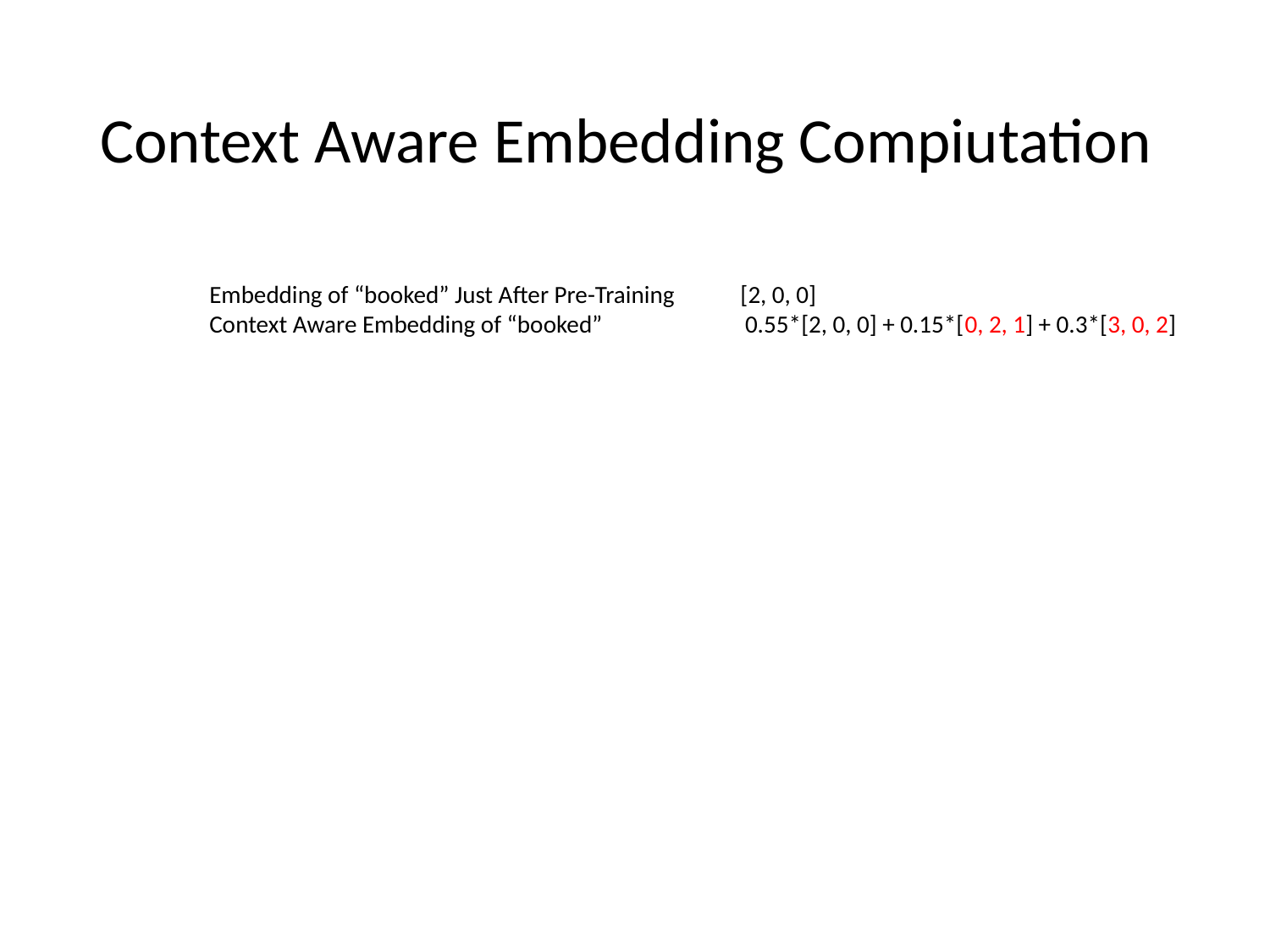

# Context Aware Embedding Compiutation
Embedding of “booked” Just After Pre-Training            [2, 0, 0]
Context Aware Embedding of “booked”                          0.55*[2, 0, 0] + 0.15*[0, 2, 1] + 0.3*[3, 0, 2]